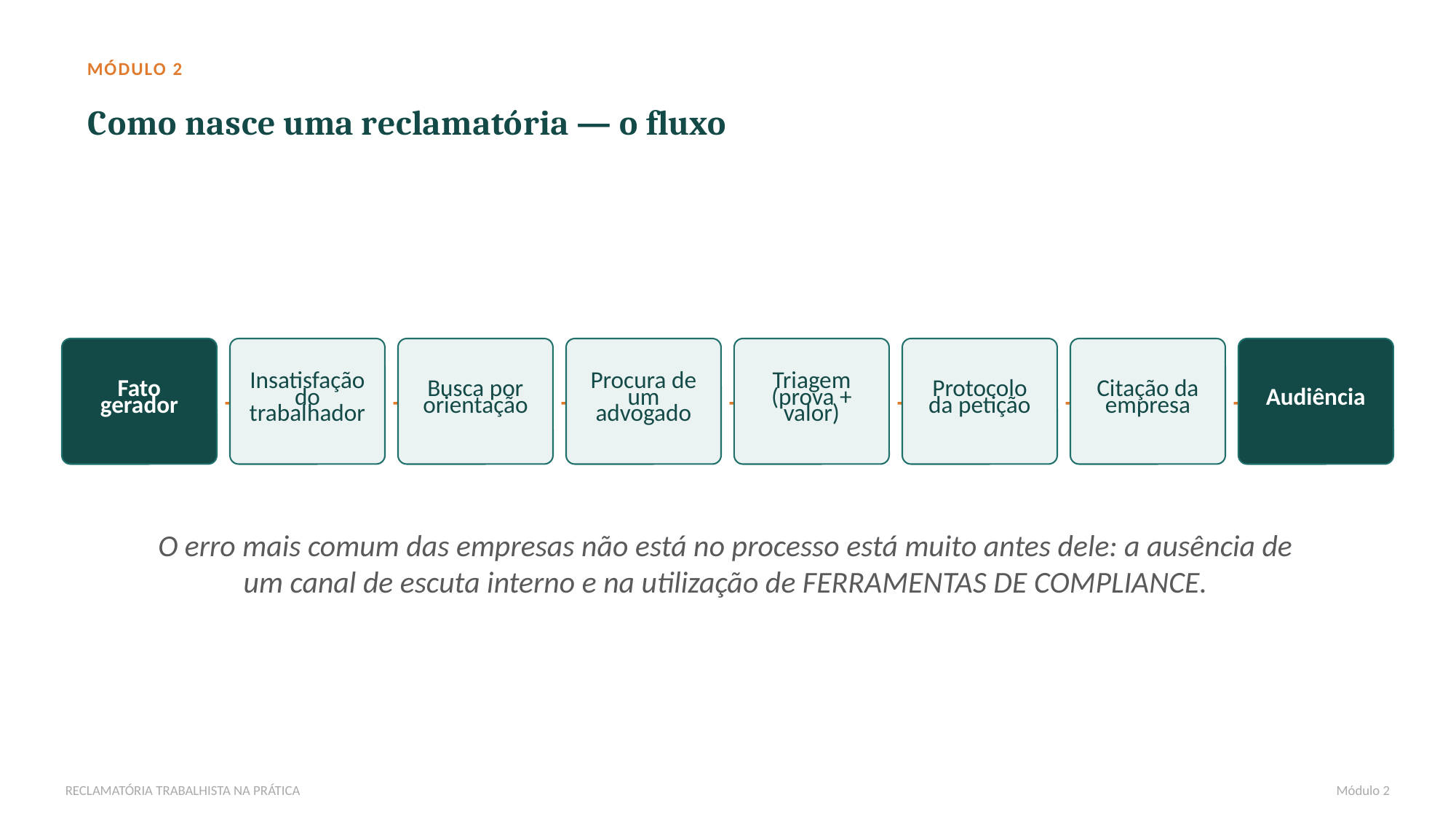

MÓDULO 2
Como nasce uma reclamatória — o fluxo

Fato gerador
→

Insatisfação do trabalhador
→

Busca por orientação
→

Procura de um advogado
→

Triagem (prova + valor)
→

Protocolo da petição
→

Citação da empresa
→

Audiência
O erro mais comum das empresas não está no processo está muito antes dele: a ausência de um canal de escuta interno e na utilização de FERRAMENTAS DE COMPLIANCE.
RECLAMATÓRIA TRABALHISTA NA PRÁTICA
Módulo 2